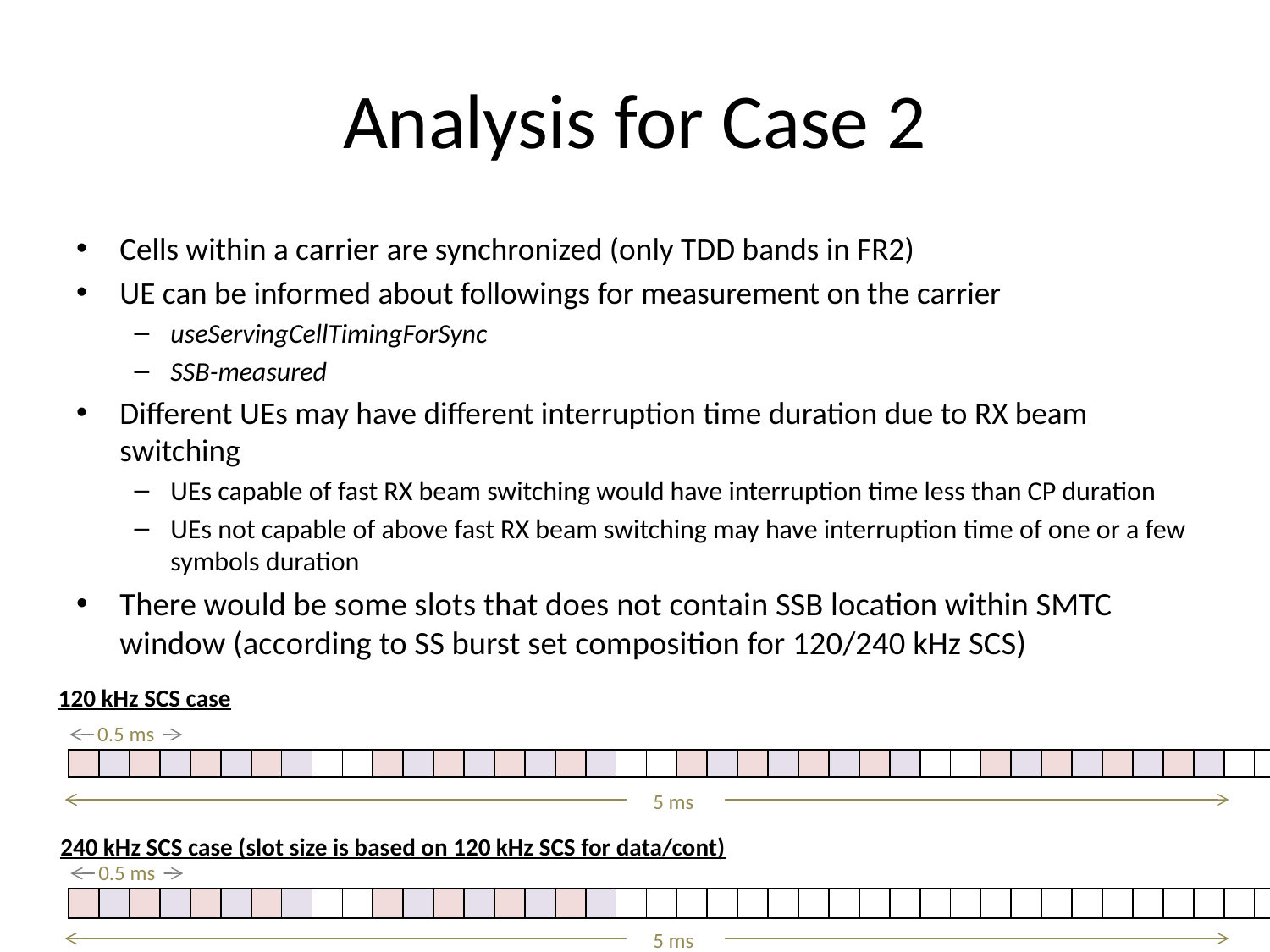

# Analysis for Case 2
Cells within a carrier are synchronized (only TDD bands in FR2)
UE can be informed about followings for measurement on the carrier
useServingCellTimingForSync
SSB-measured
Different UEs may have different interruption time duration due to RX beam switching
UEs capable of fast RX beam switching would have interruption time less than CP duration
UEs not capable of above fast RX beam switching may have interruption time of one or a few symbols duration
There would be some slots that does not contain SSB location within SMTC window (according to SS burst set composition for 120/240 kHz SCS)
120 kHz SCS case
0.5 ms
|  |  |  |  |  |  |  |  |  |  |  |  |  |  |  |  |  |  |  |  |  |  |  |  |  |  |  |  |  |  |  |  |  |  |  |  |  |  |  |  |
| --- | --- | --- | --- | --- | --- | --- | --- | --- | --- | --- | --- | --- | --- | --- | --- | --- | --- | --- | --- | --- | --- | --- | --- | --- | --- | --- | --- | --- | --- | --- | --- | --- | --- | --- | --- | --- | --- | --- | --- |
5 ms
240 kHz SCS case (slot size is based on 120 kHz SCS for data/cont)
0.5 ms
|  |  |  |  |  |  |  |  |  |  |  |  |  |  |  |  |  |  |  |  |  |  |  |  |  |  |  |  |  |  |  |  |  |  |  |  |  |  |  |  |
| --- | --- | --- | --- | --- | --- | --- | --- | --- | --- | --- | --- | --- | --- | --- | --- | --- | --- | --- | --- | --- | --- | --- | --- | --- | --- | --- | --- | --- | --- | --- | --- | --- | --- | --- | --- | --- | --- | --- | --- |
5 ms